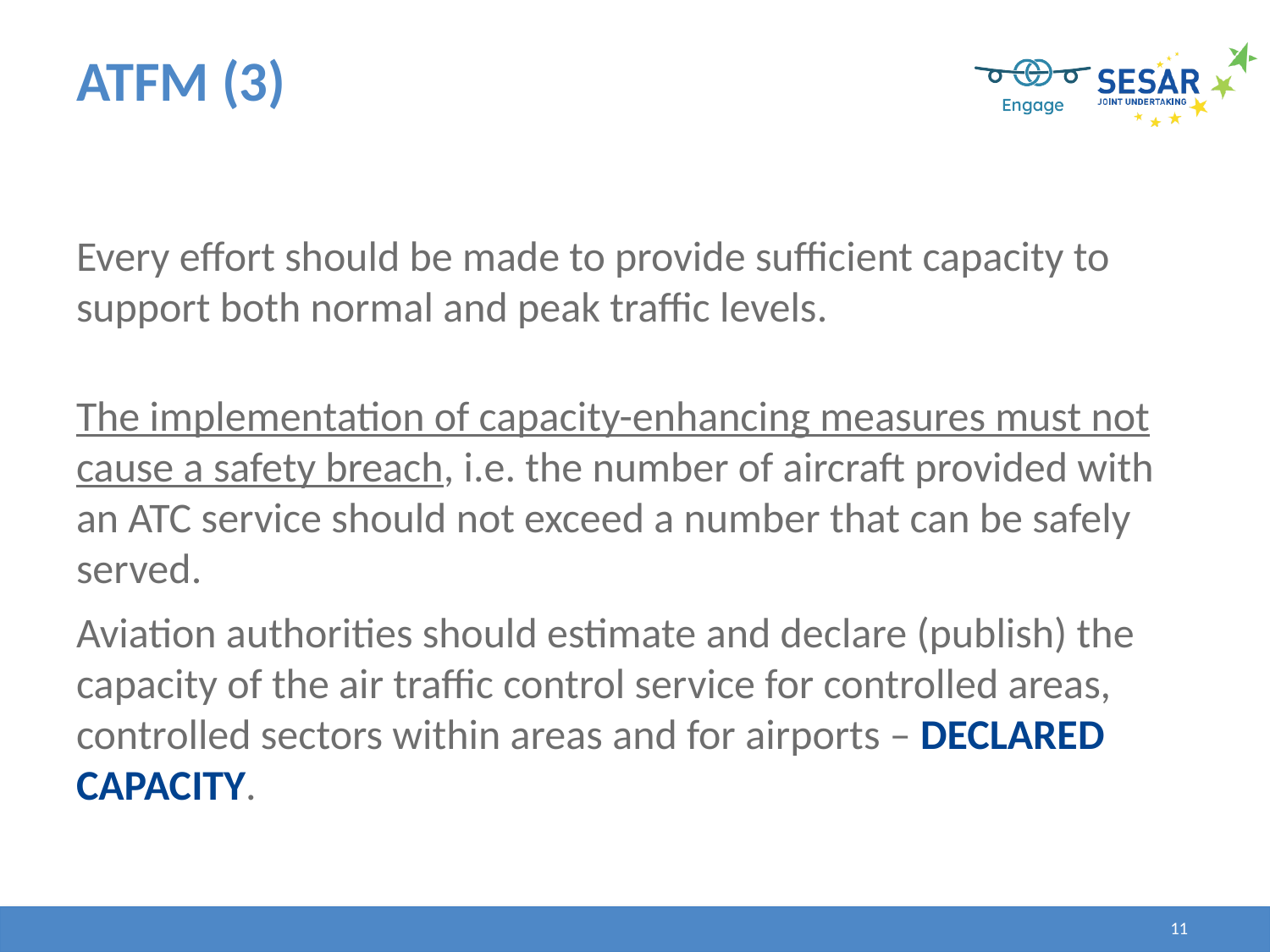

# ATFM (3)
Every effort should be made to provide sufficient capacity to support both normal and peak traffic levels.

The implementation of capacity-enhancing measures must not cause a safety breach, i.e. the number of aircraft provided with an ATC service should not exceed a number that can be safely served.
Aviation authorities should estimate and declare (publish) the capacity of the air traffic control service for controlled areas, controlled sectors within areas and for airports – DECLARED CAPACITY.
11